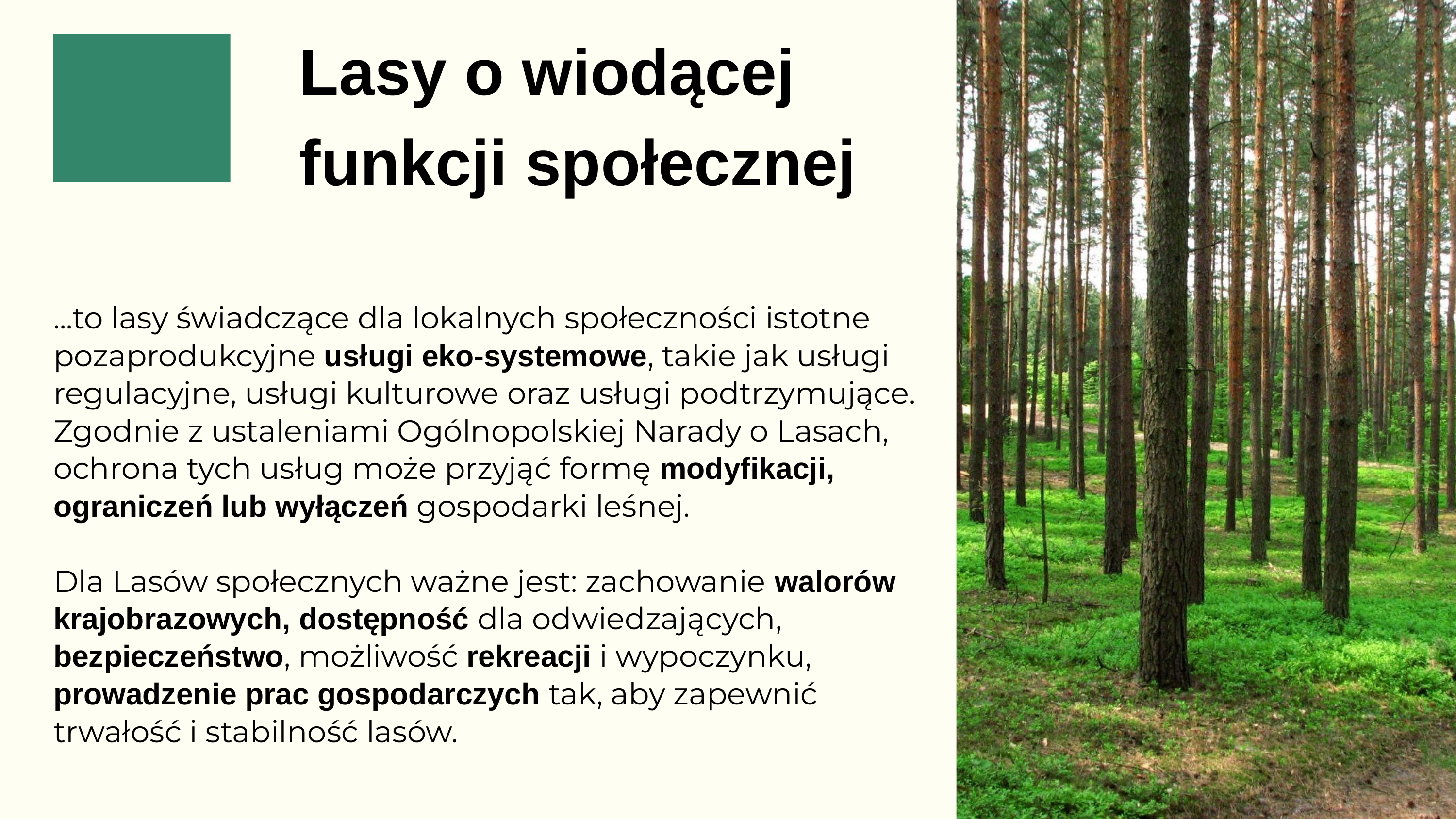

Lasy o wiodącej
funkcji społecznej

...to lasy świadczące dla lokalnych społeczności istotne pozaprodukcyjne usługi eko-systemowe, takie jak usługi regulacyjne, usługi kulturowe oraz usługi podtrzymujące.
Zgodnie z ustaleniami Ogólnopolskiej Narady o Lasach, ochrona tych usług może przyjąć formę modyfikacji, ograniczeń lub wyłączeń gospodarki leśnej.

Dla Lasów społecznych ważne jest: zachowanie walorów krajobrazowych, dostępność dla odwiedzających, bezpieczeństwo, możliwość rekreacji i wypoczynku, prowadzenie prac gospodarczych tak, aby zapewnić trwałość i stabilność lasów.